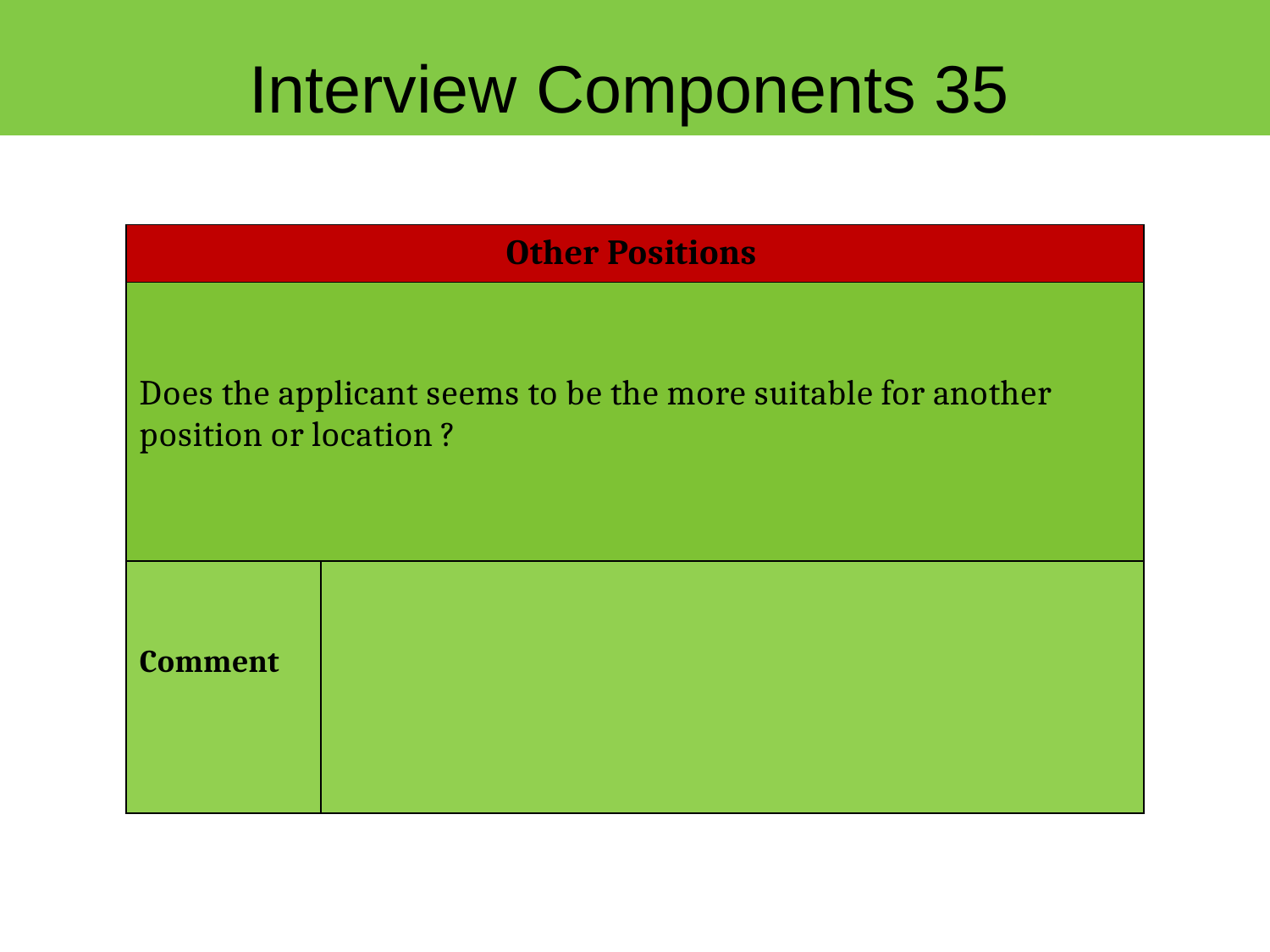

Interview Components 35

| Other Positions |  |
| --- | --- |
| Does the applicant seems to be the more suitable for another position or location ? |  |
| Comment |  |